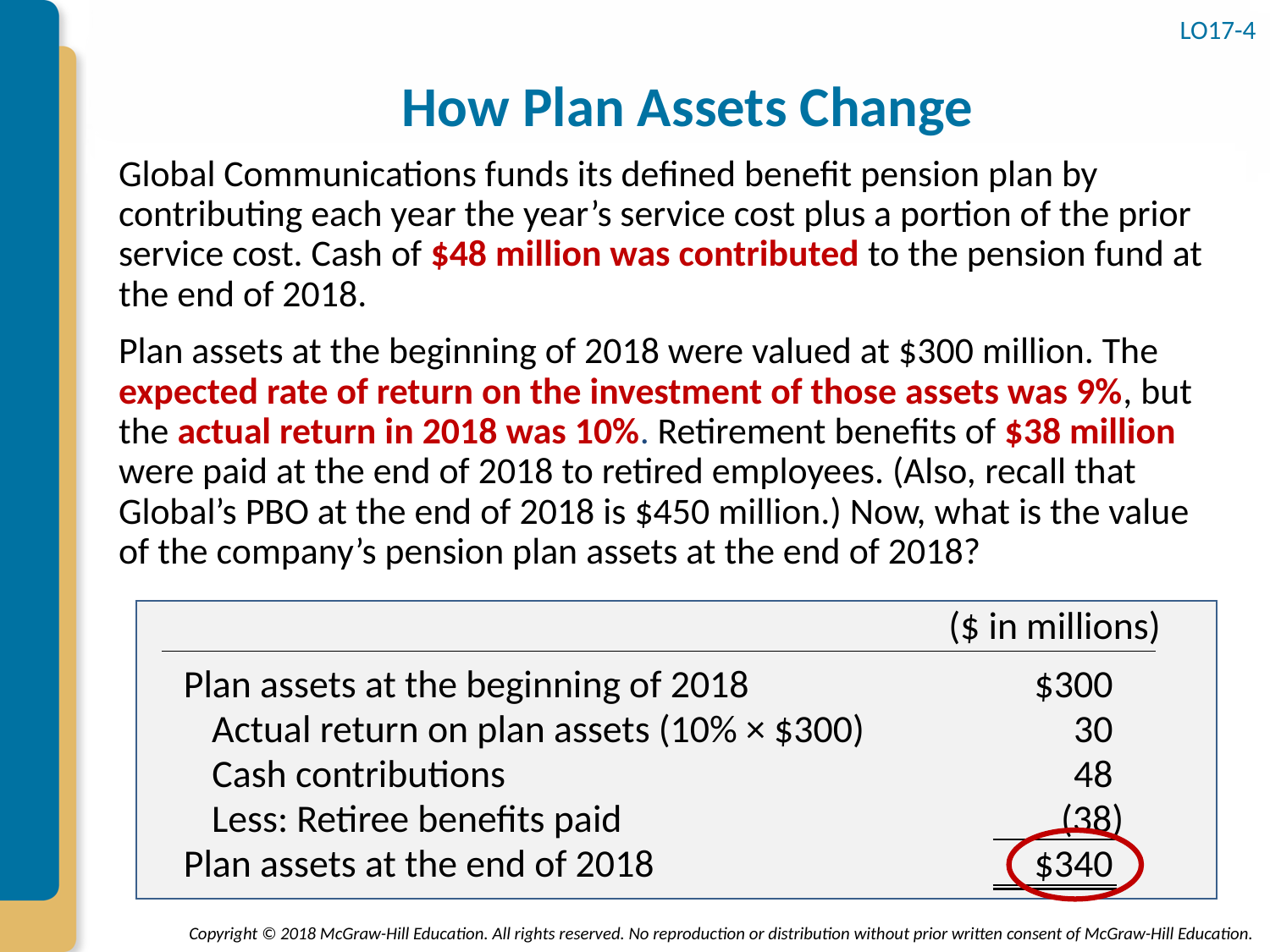

# How Plan Assets Change
LO17-4
Global Communications funds its defined benefit pension plan by contributing each year the year’s service cost plus a portion of the prior service cost. Cash of $48 million was contributed to the pension fund at the end of 2018.
Plan assets at the beginning of 2018 were valued at $300 million. The expected rate of return on the investment of those assets was 9%, but the actual return in 2018 was 10%. Retirement benefits of $38 million were paid at the end of 2018 to retired employees. (Also, recall that Global’s PBO at the end of 2018 is $450 million.) Now, what is the value of the company’s pension plan assets at the end of 2018?
($ in millions)

Plan assets at the beginning of 2018
$300
Actual return on plan assets (10% × $300)
30
Cash contributions
48
Less: Retiree benefits paid
(38)

Plan assets at the end of 2018
$340